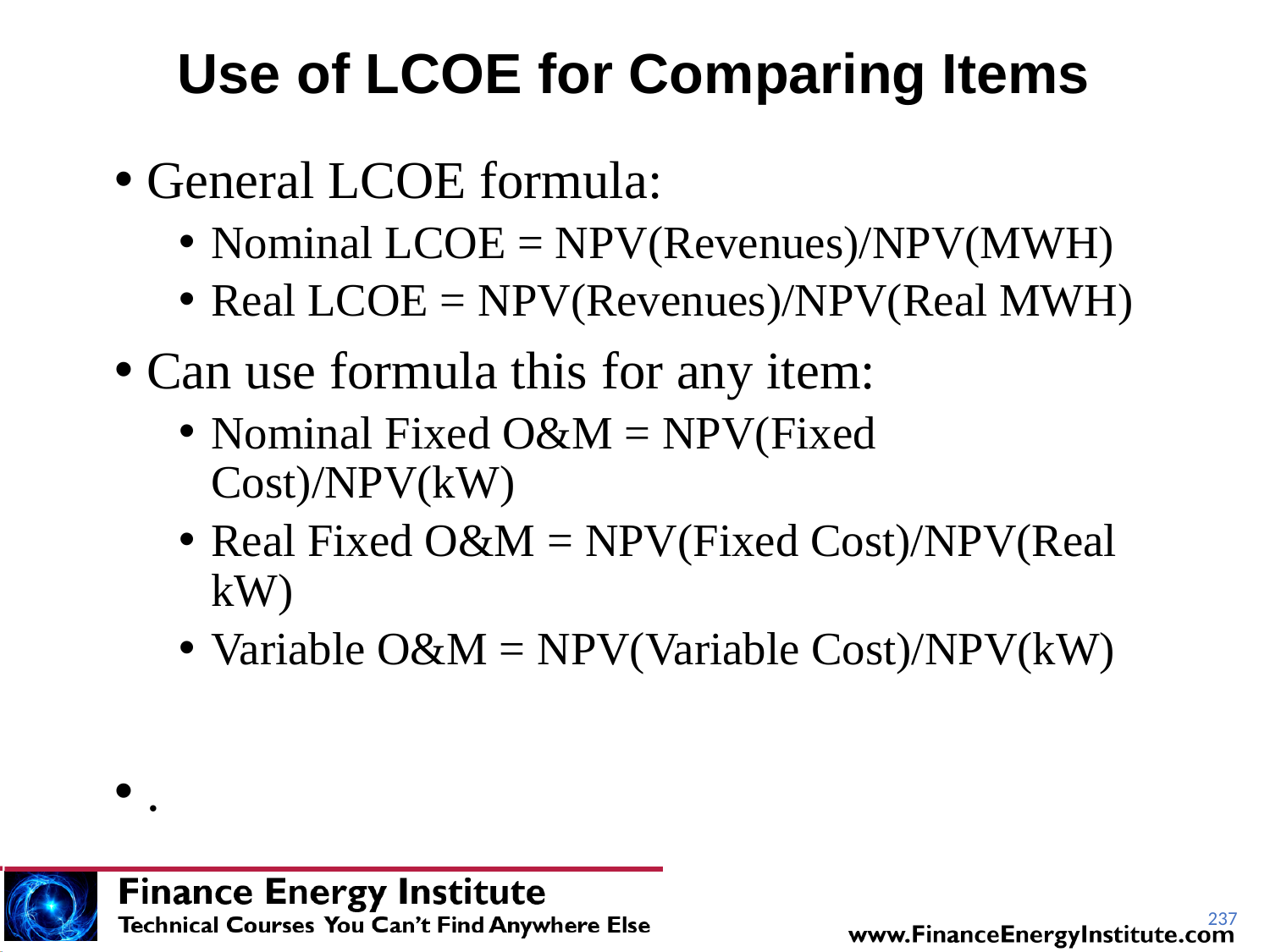

# Use of LCOE for Comparing Items
General LCOE formula:
Nominal LCOE = NPV(Revenues)/NPV(MWH)
Real LCOE = NPV(Revenues)/NPV(Real MWH)
Can use formula this for any item:
Nominal Fixed O&M = NPV(Fixed Cost)/NPV(kW)
Real Fixed O&M = NPV(Fixed Cost)/NPV(Real kW)
Variable O&M = NPV(Variable Cost)/NPV(kW)

.
237